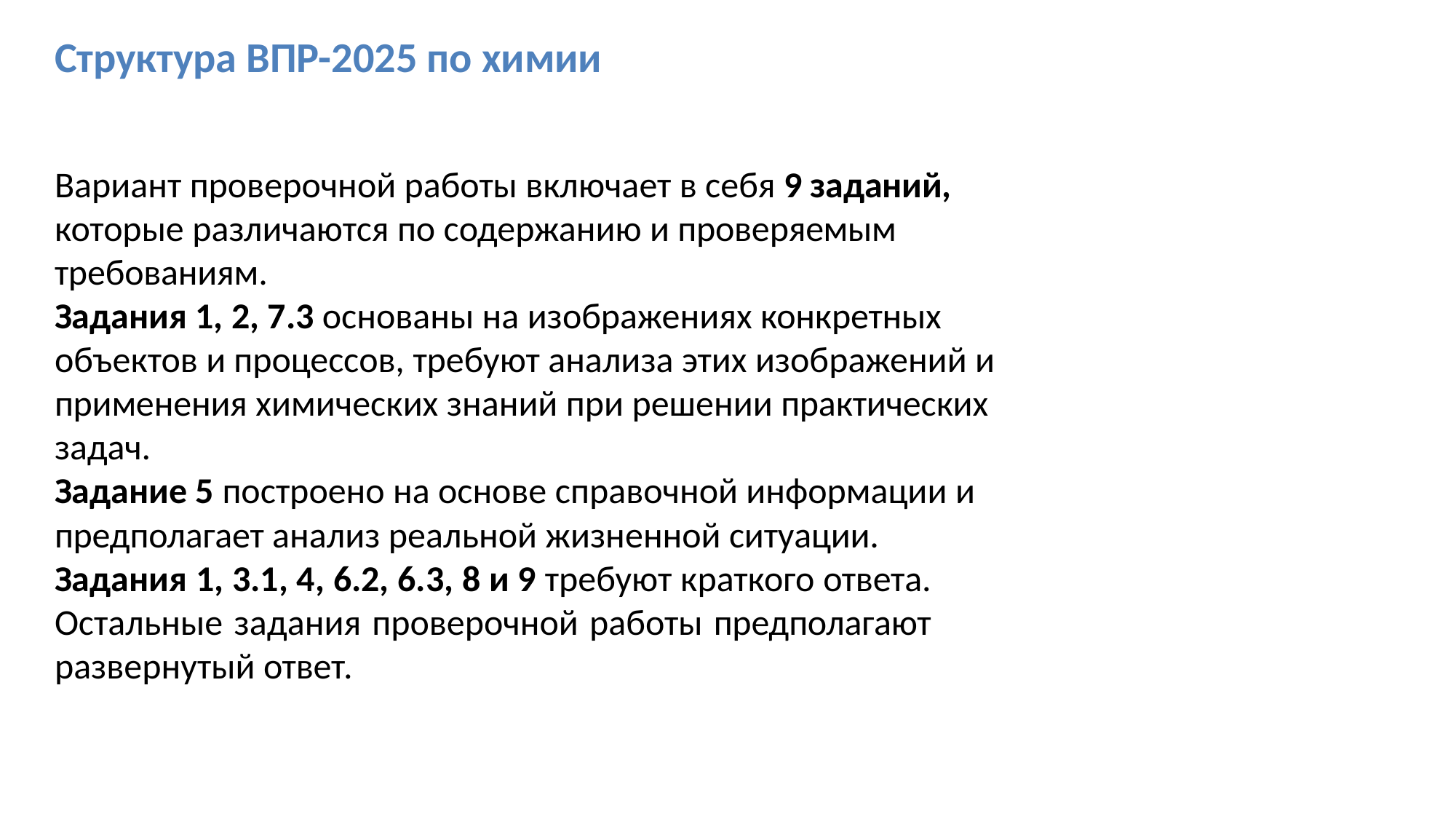

# Структура ВПР-2025 по химии
Вариант проверочной работы включает в себя 9 заданий, которые различаются по содержанию и проверяемым требованиям.
Задания 1, 2, 7.3 основаны на изображениях конкретных объектов и процессов, требуют анализа этих изображений и применения химических знаний при решении практических задач.
Задание 5 построено на основе справочной информации и
предполагает анализ реальной жизненной ситуации.
Задания 1, 3.1, 4, 6.2, 6.3, 8 и 9 требуют краткого ответа. Остальные задания проверочной работы предполагают развернутый ответ.